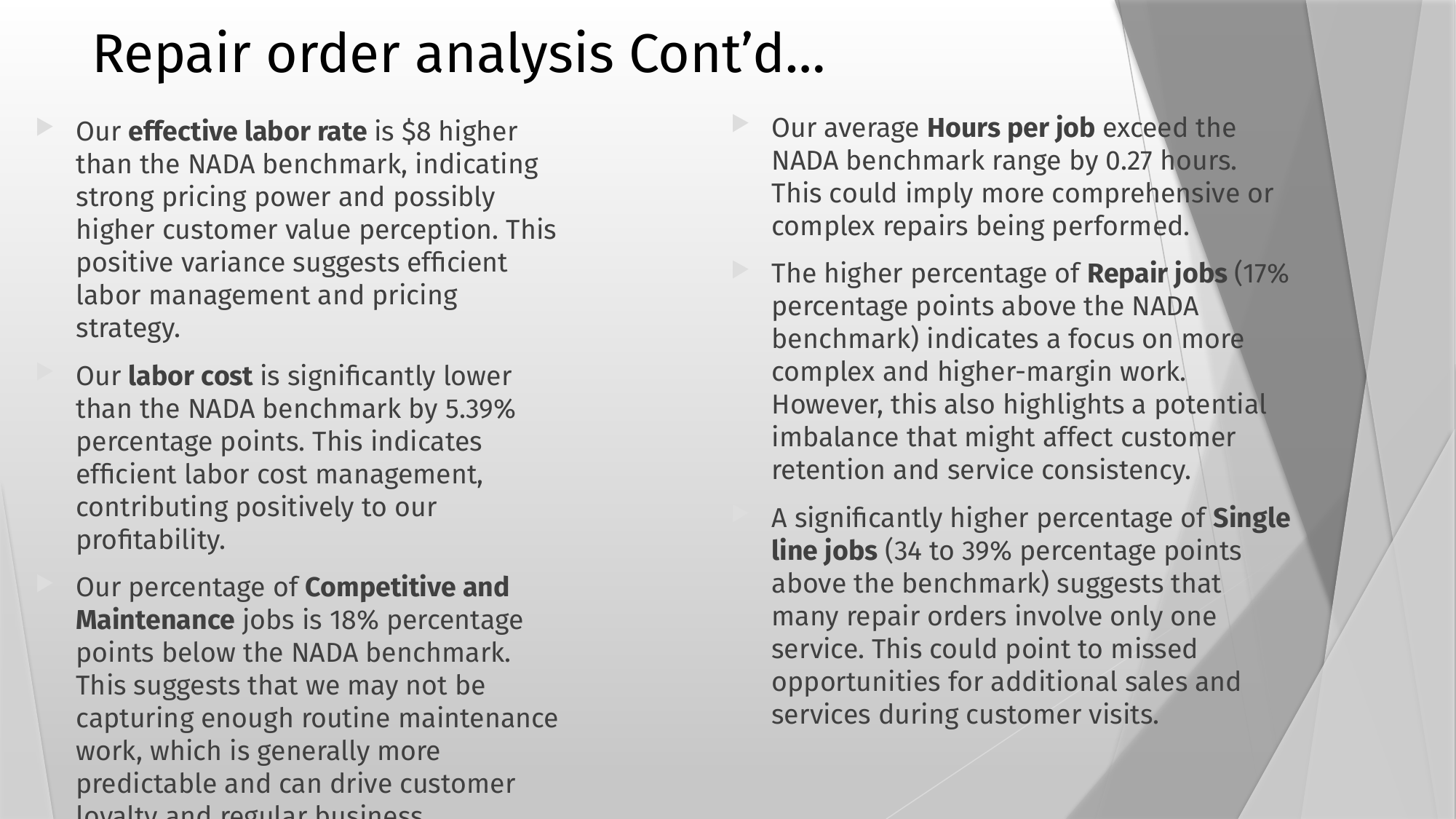

# Repair order analysis Cont’d…

Our average Hours per job exceed the NADA benchmark range by 0.27 hours. This could imply more comprehensive or complex repairs being performed.
The higher percentage of Repair jobs (17% percentage points above the NADA benchmark) indicates a focus on more complex and higher-margin work. However, this also highlights a potential imbalance that might affect customer retention and service consistency.
A significantly higher percentage of Single line jobs (34 to 39% percentage points above the benchmark) suggests that many repair orders involve only one service. This could point to missed opportunities for additional sales and services during customer visits.

Our effective labor rate is $8 higher than the NADA benchmark, indicating strong pricing power and possibly higher customer value perception. This positive variance suggests efficient labor management and pricing strategy.
Our labor cost is significantly lower than the NADA benchmark by 5.39% percentage points. This indicates efficient labor cost management, contributing positively to our profitability.
Our percentage of Competitive and Maintenance jobs is 18% percentage points below the NADA benchmark. This suggests that we may not be capturing enough routine maintenance work, which is generally more predictable and can drive customer loyalty and regular business.